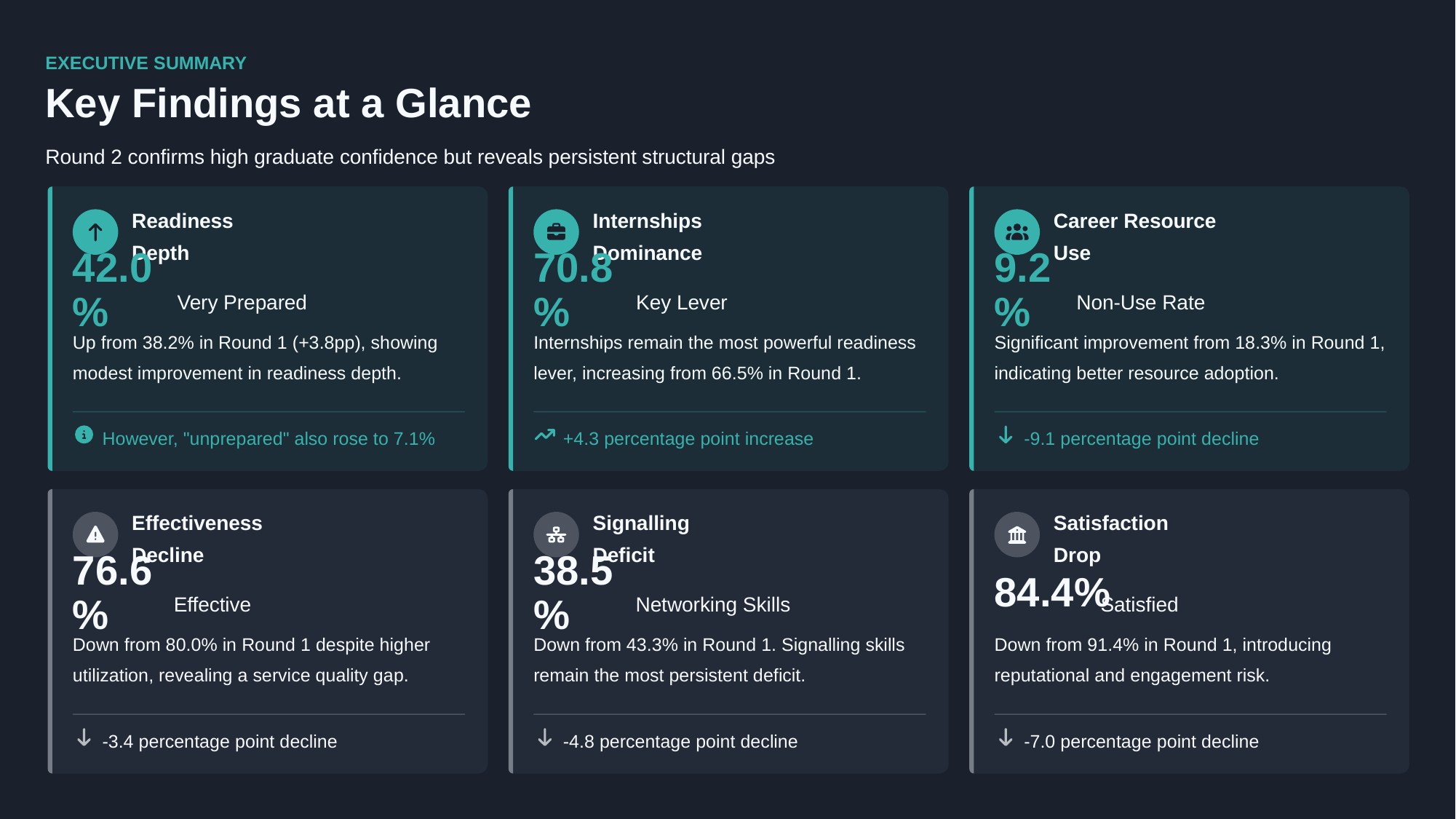

EXECUTIVE SUMMARY
Key Findings at a Glance
Round 2 confirms high graduate confidence but reveals persistent structural gaps

Readiness Depth
Internships Dominance
Career Resource Use

42.0%
70.8%
9.2%
Very Prepared
Key Lever
Non-Use Rate
Up from 38.2% in Round 1 (+3.8pp), showing modest improvement in readiness depth.
Internships remain the most powerful readiness lever, increasing from 66.5% in Round 1.
Significant improvement from 18.3% in Round 1, indicating better resource adoption.

However, "unprepared" also rose to 7.1%
+4.3 percentage point increase
-9.1 percentage point decline

Effectiveness Decline
Signalling Deficit
Satisfaction Drop

76.6%
38.5%
84.4%
Effective
Networking Skills
Satisfied
Down from 80.0% in Round 1 despite higher utilization, revealing a service quality gap.
Down from 43.3% in Round 1. Signalling skills remain the most persistent deficit.
Down from 91.4% in Round 1, introducing reputational and engagement risk.

-3.4 percentage point decline
-4.8 percentage point decline
-7.0 percentage point decline